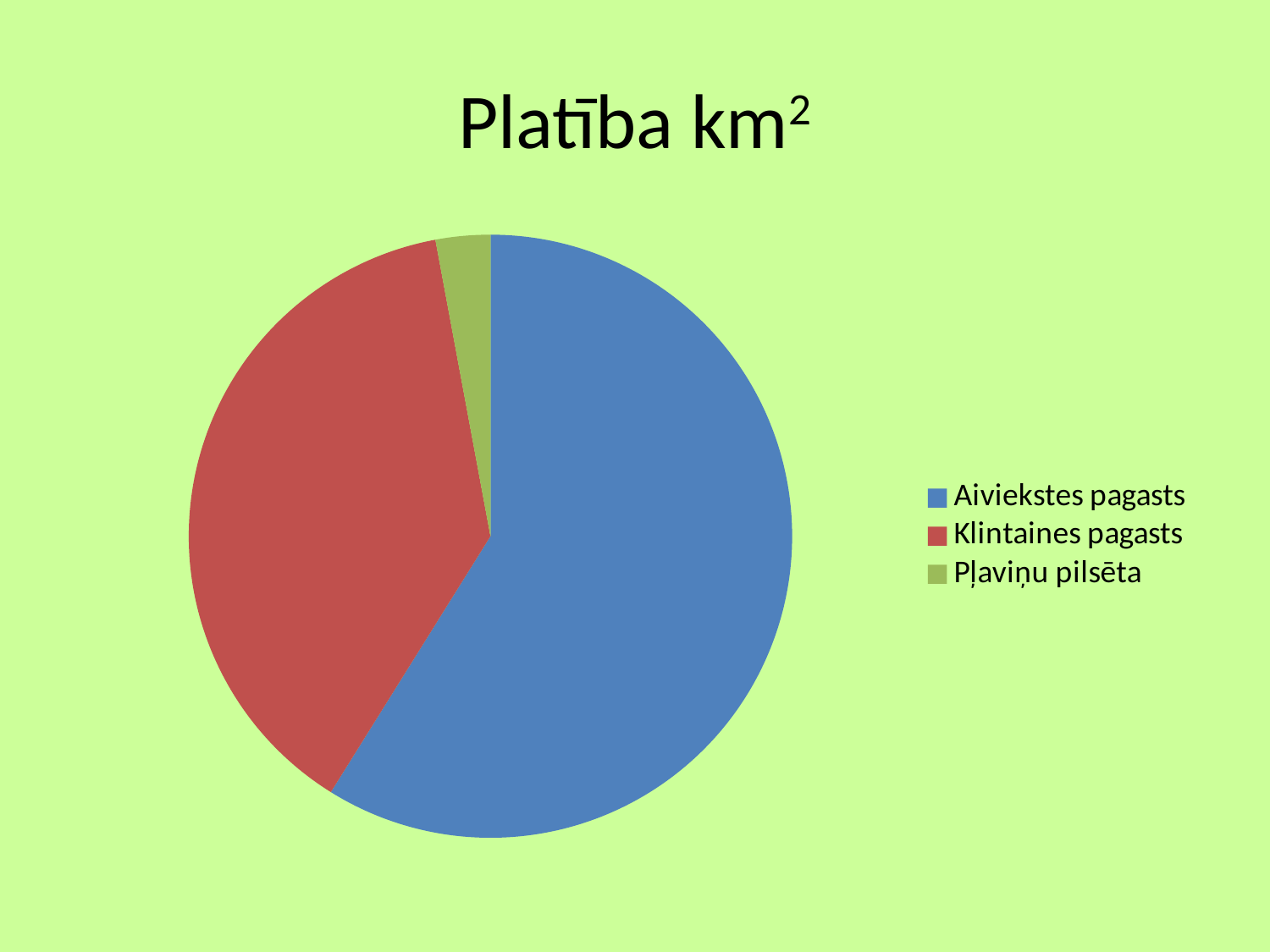

# Platība km2

### Chart

| Category | Platība |
|---|---|
| Aiviekstes pagasts | 145.0 |
| Klintaines pagasts | 94.1 |
| Pļaviņu pilsēta | 7.2 |